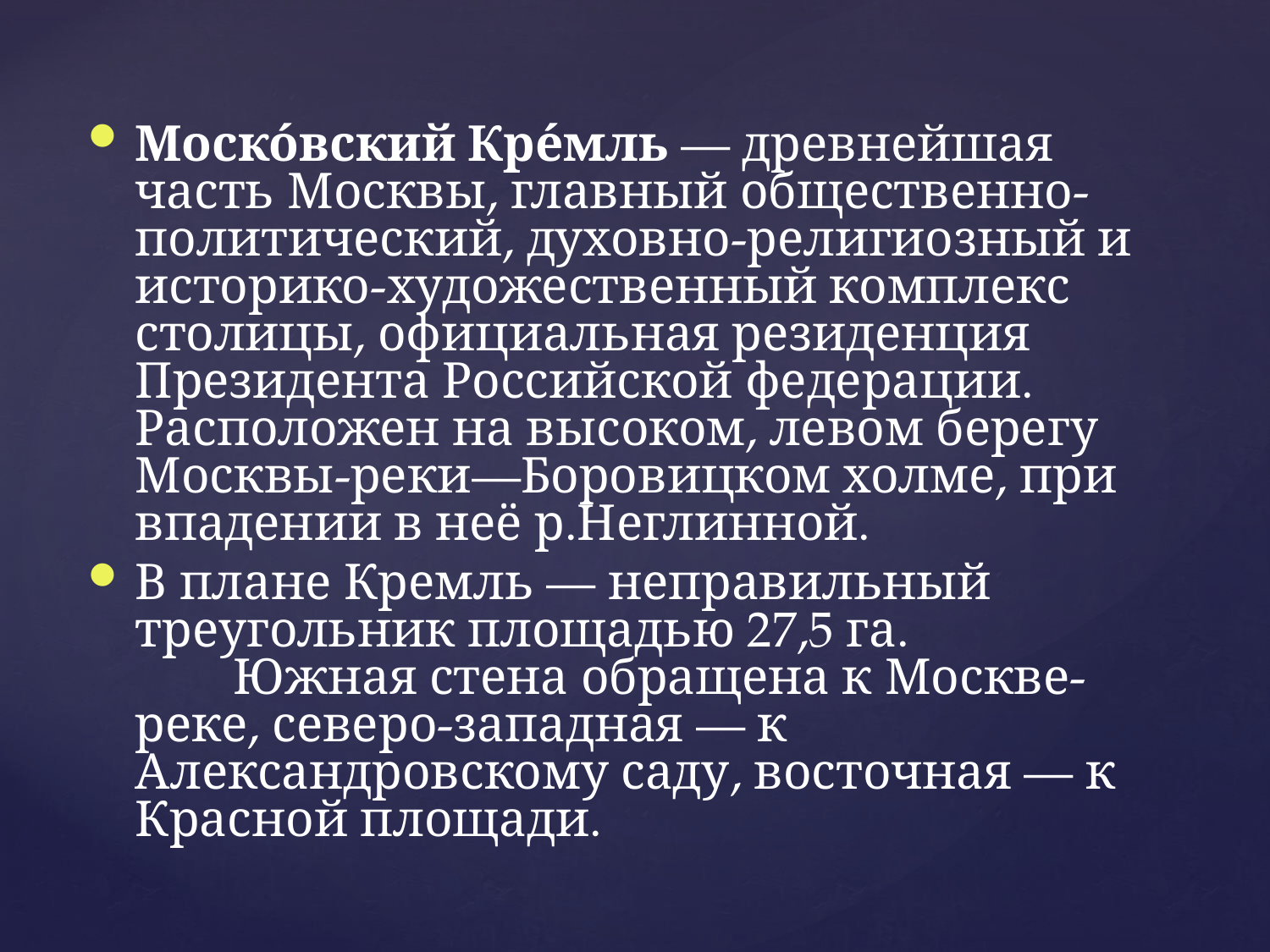

Моско́вский Кре́мль — древнейшая часть Москвы, главный общественно-политический, духовно-религиозный и историко-художественный комплекс столицы, официальная резиденция Президента Российской федерации. Расположен на высоком, левом берегу Москвы-реки—Боровицком холме, при впадении в неё р.Неглинной.
В плане Кремль — неправильный треугольник площадью 27,5 га.                                 Южная стена обращена к Москве-реке, северо-западная — к Александровскому саду, восточная — к Красной площади.